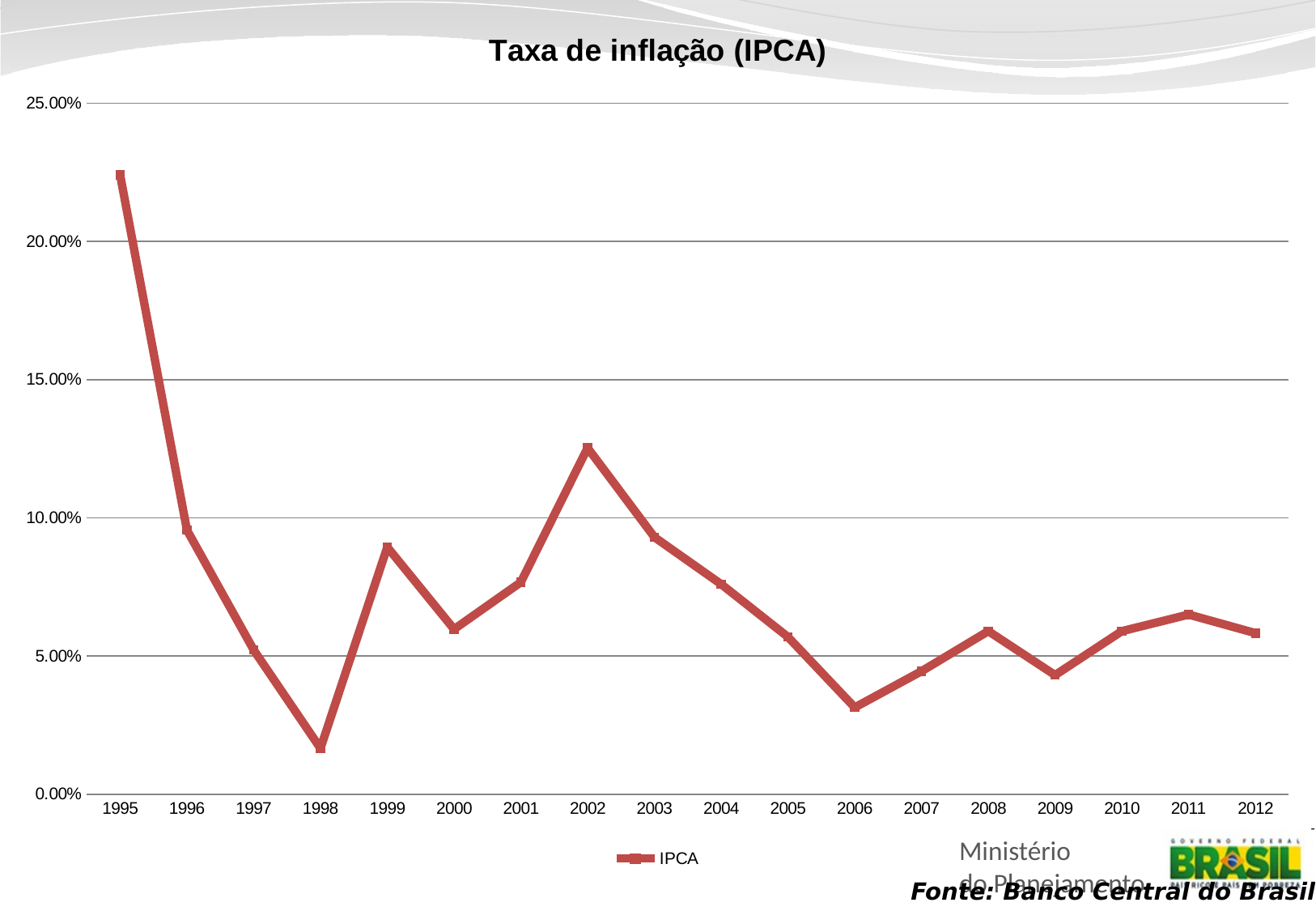

### Chart: Taxa de inflação (IPCA)

| Category | IPCA |
|---|---|
| 1995 | 0.22410000000000008 |
| 1996 | 0.09560000000000017 |
| 1997 | 0.052200000000000024 |
| 1998 | 0.016600000000000035 |
| 1999 | 0.08940000000000006 |
| 2000 | 0.05970000000000013 |
| 2001 | 0.07670000000000007 |
| 2002 | 0.1253 |
| 2003 | 0.09300000000000025 |
| 2004 | 0.07600000000000005 |
| 2005 | 0.05690000000000001 |
| 2006 | 0.031400000000000046 |
| 2007 | 0.04450000000000008 |
| 2008 | 0.05900000000000011 |
| 2009 | 0.043100000000000006 |
| 2010 | 0.05900000000000011 |
| 2011 | 0.06500000000000007 |
| 2012 | 0.05830000000000004 |
Fonte: Banco Central do Brasil